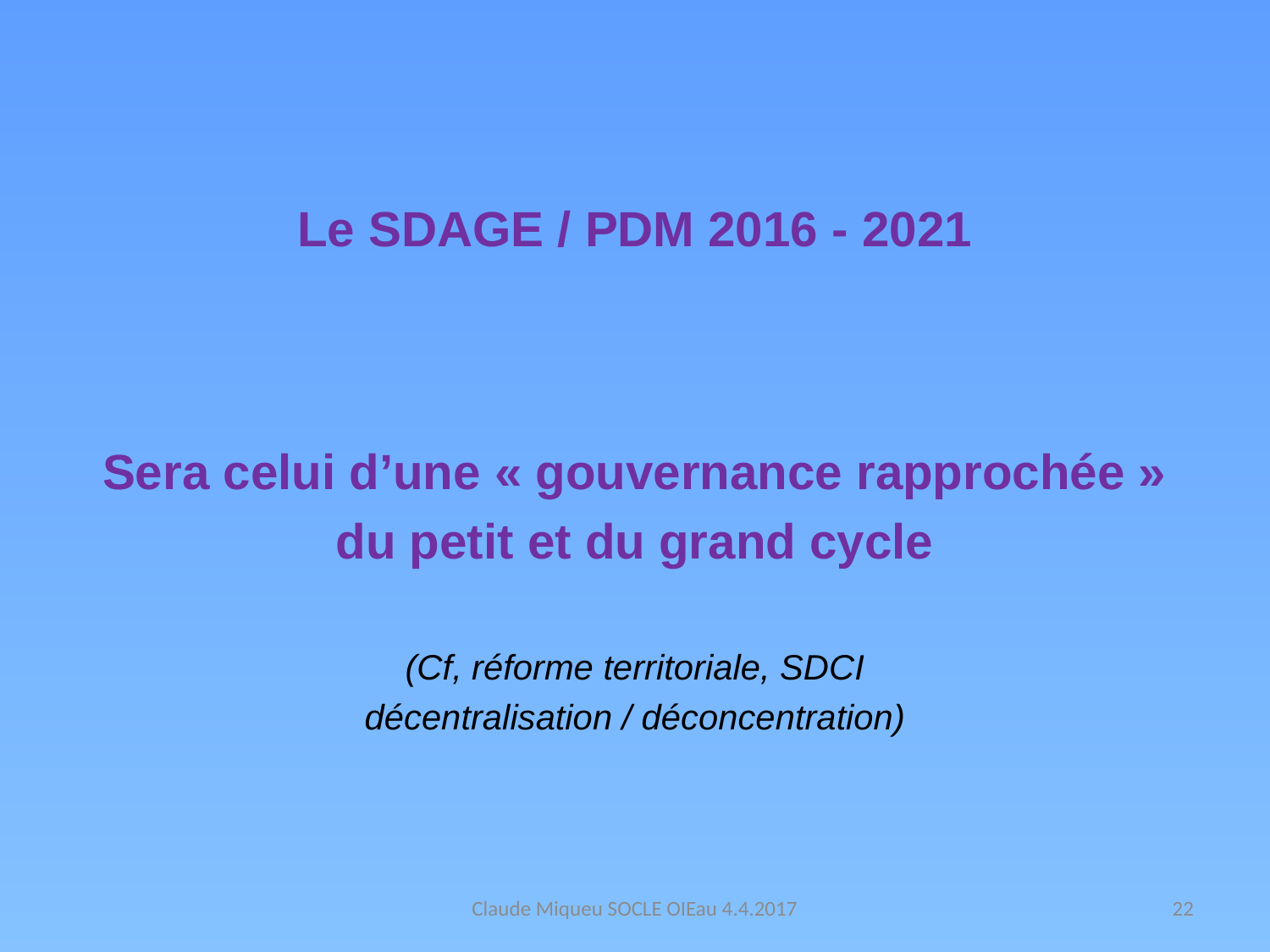

# Le SDAGE / PDM 2016 - 2021

Sera celui d’une « gouvernance rapprochée »
du petit et du grand cycle

(Cf, réforme territoriale, SDCI
décentralisation / déconcentration)
Claude Miqueu SOCLE OIEau 4.4.2017
22